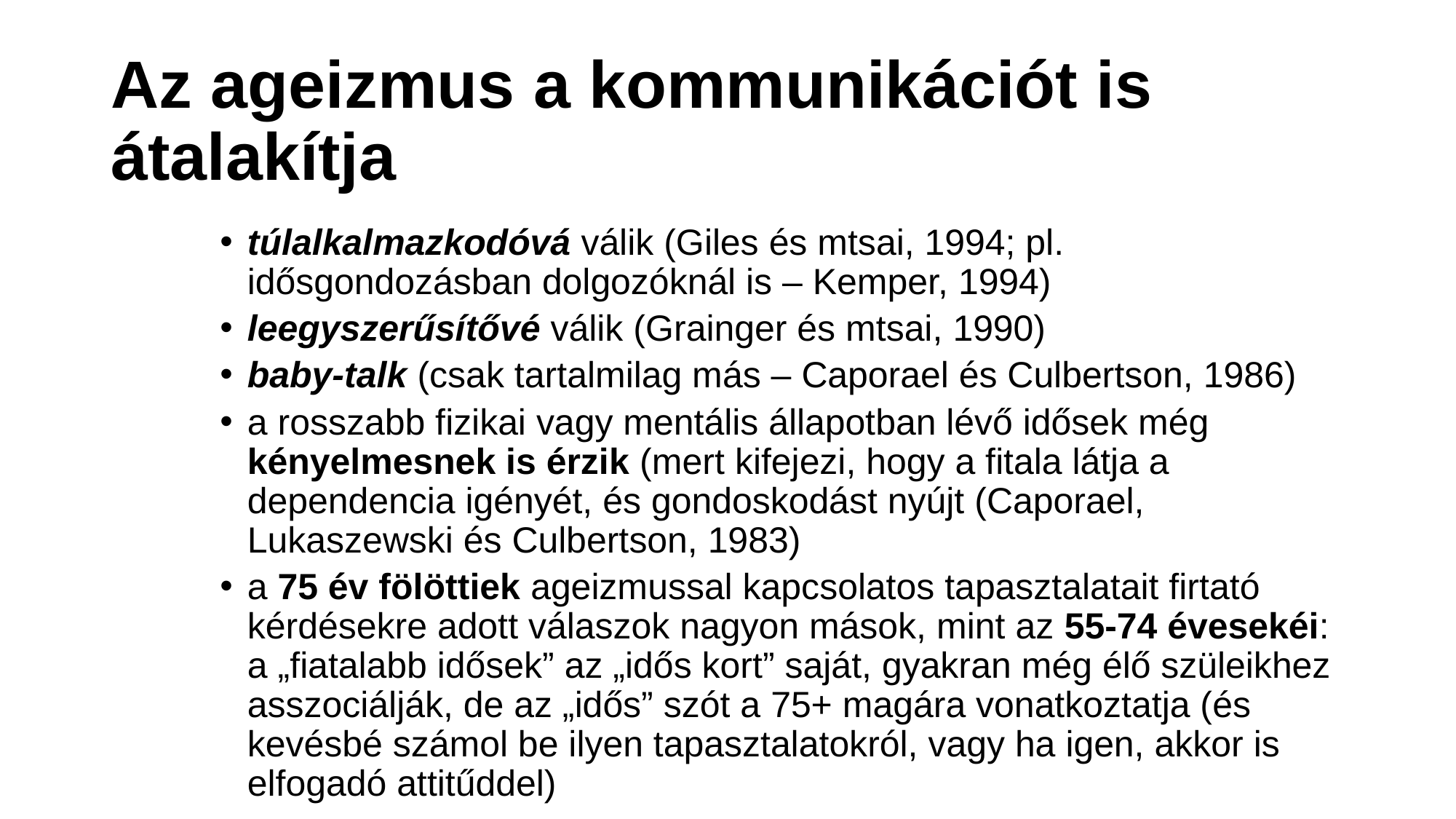

# Az ageizmus a kommunikációt is átalakítja
túlalkalmazkodóvá válik (Giles és mtsai, 1994; pl. idősgondozásban dolgozóknál is – Kemper, 1994)
leegyszerűsítővé válik (Grainger és mtsai, 1990)
baby-talk (csak tartalmilag más – Caporael és Culbertson, 1986)
a rosszabb fizikai vagy mentális állapotban lévő idősek még kényelmesnek is érzik (mert kifejezi, hogy a fitala látja a dependencia igényét, és gondoskodást nyújt (Caporael, Lukaszewski és Culbertson, 1983)
a 75 év fölöttiek ageizmussal kapcsolatos tapasztalatait firtató kérdésekre adott válaszok nagyon mások, mint az 55-74 évesekéi: a „fiatalabb idősek” az „idős kort” saját, gyakran még élő szüleikhez asszociálják, de az „idős” szót a 75+ magára vonatkoztatja (és kevésbé számol be ilyen tapasztalatokról, vagy ha igen, akkor is elfogadó attitűddel)